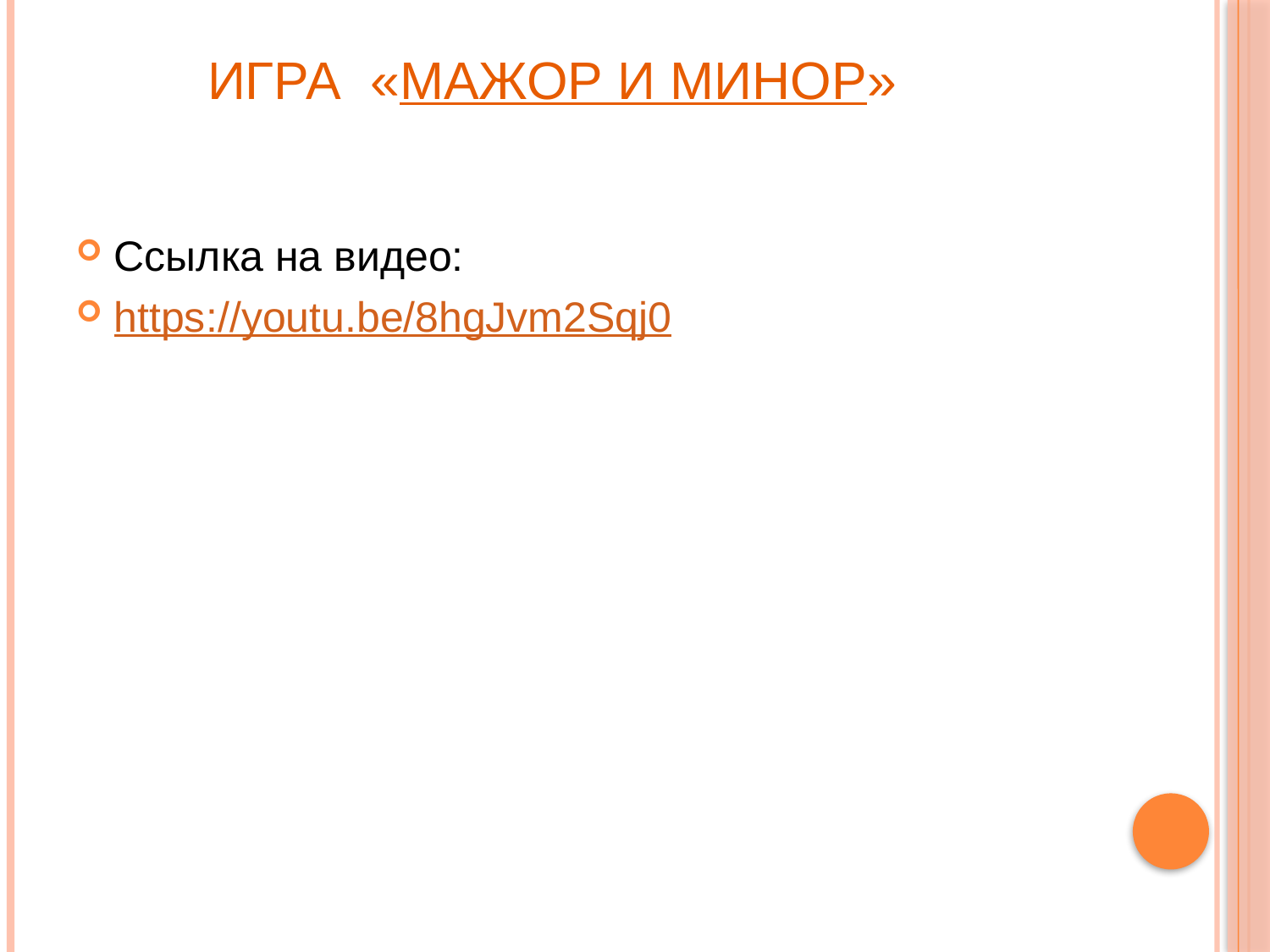

# игра  «МАЖОР и МИНОР»
Ссылка на видео:
https://youtu.be/8hgJvm2Sqj0